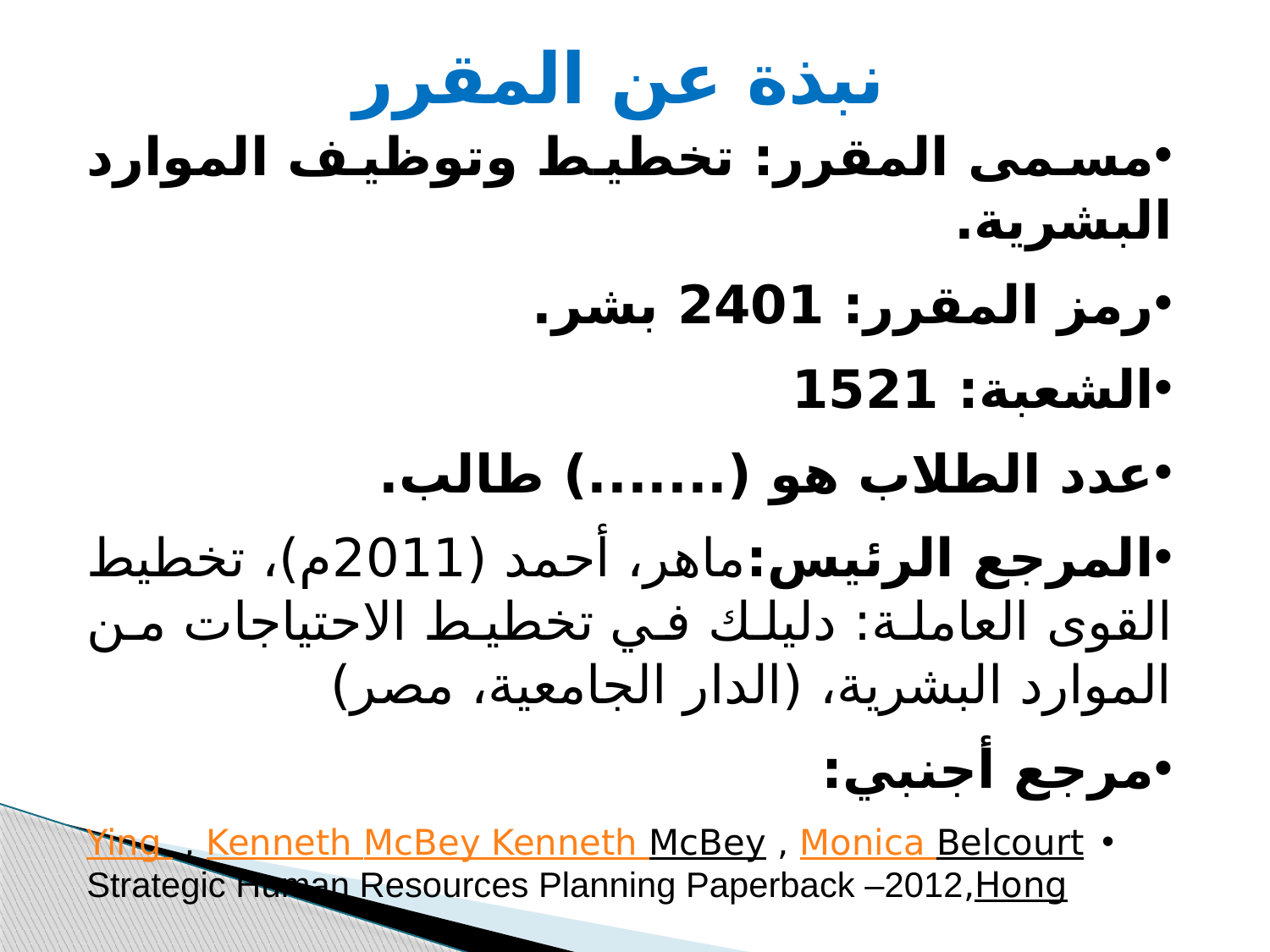

نبذة عن المقرر
مسمى المقرر: تخطيط وتوظيف الموارد البشرية.
رمز المقرر: 2401 بشر.
الشعبة: 1521
عدد الطلاب هو (.......) طالب.
المرجع الرئيس:ماهر، أحمد (2011م)، تخطيط القوى العاملة: دليلك في تخطيط الاحتياجات من الموارد البشرية، (الدار الجامعية، مصر)
مرجع أجنبي:
Monica Belcourt , Kenneth McBey Kenneth McBey , Ying Hong,Strategic Human Resources Planning Paperback –2012